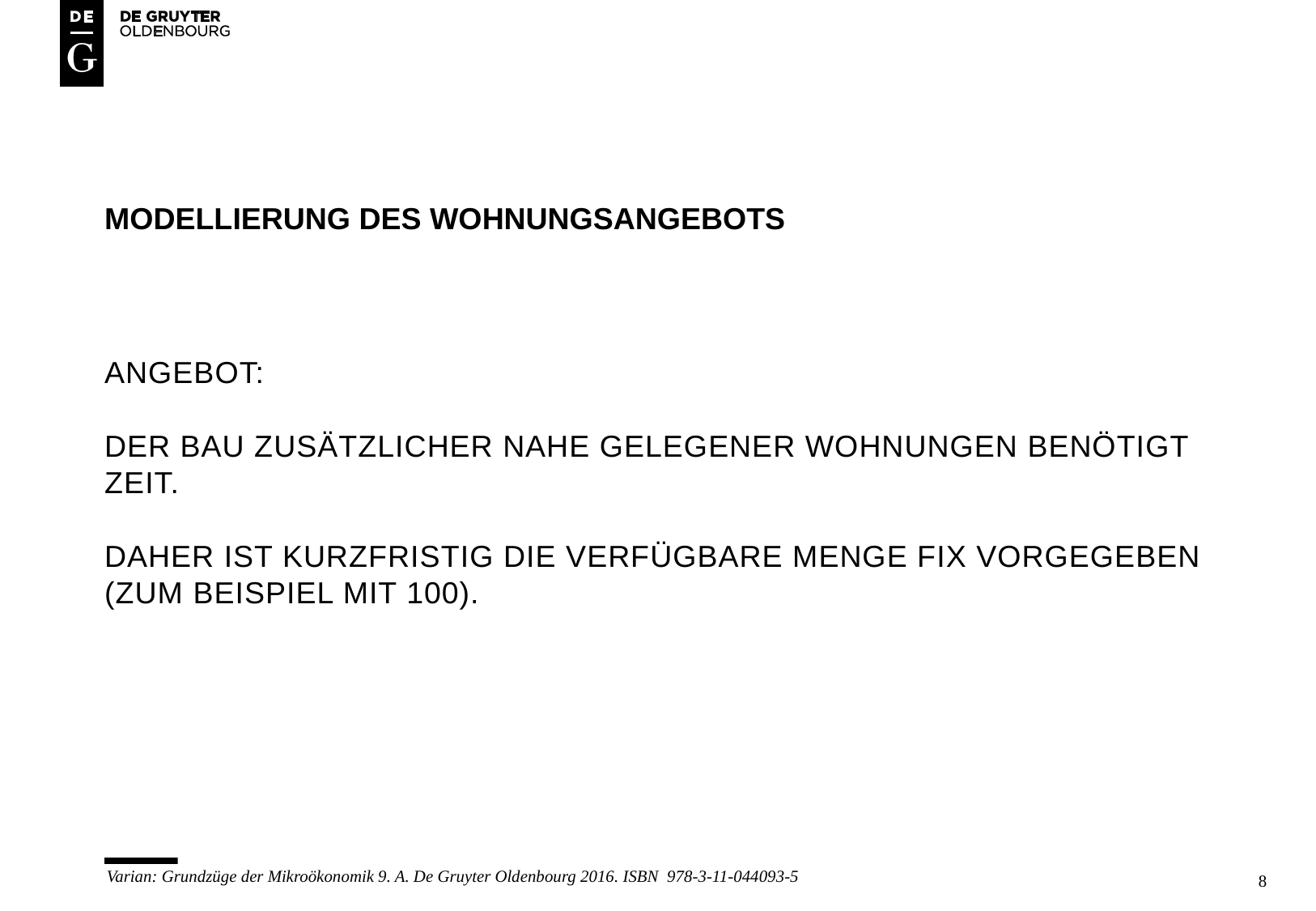

# Modellierung des Wohnungsangebots

Angebot:
Der Bau zusätzlicher nahe gelegener Wohnungen benötigt Zeit.
daher ist kurzfristig die verfügbare Menge fix vorgegeben (zum Beispiel mit 100).

Varian: Grundzüge der Mikroökonomik 9. A. De Gruyter Oldenbourg 2016. ISBN  978-3-11-044093-5
8